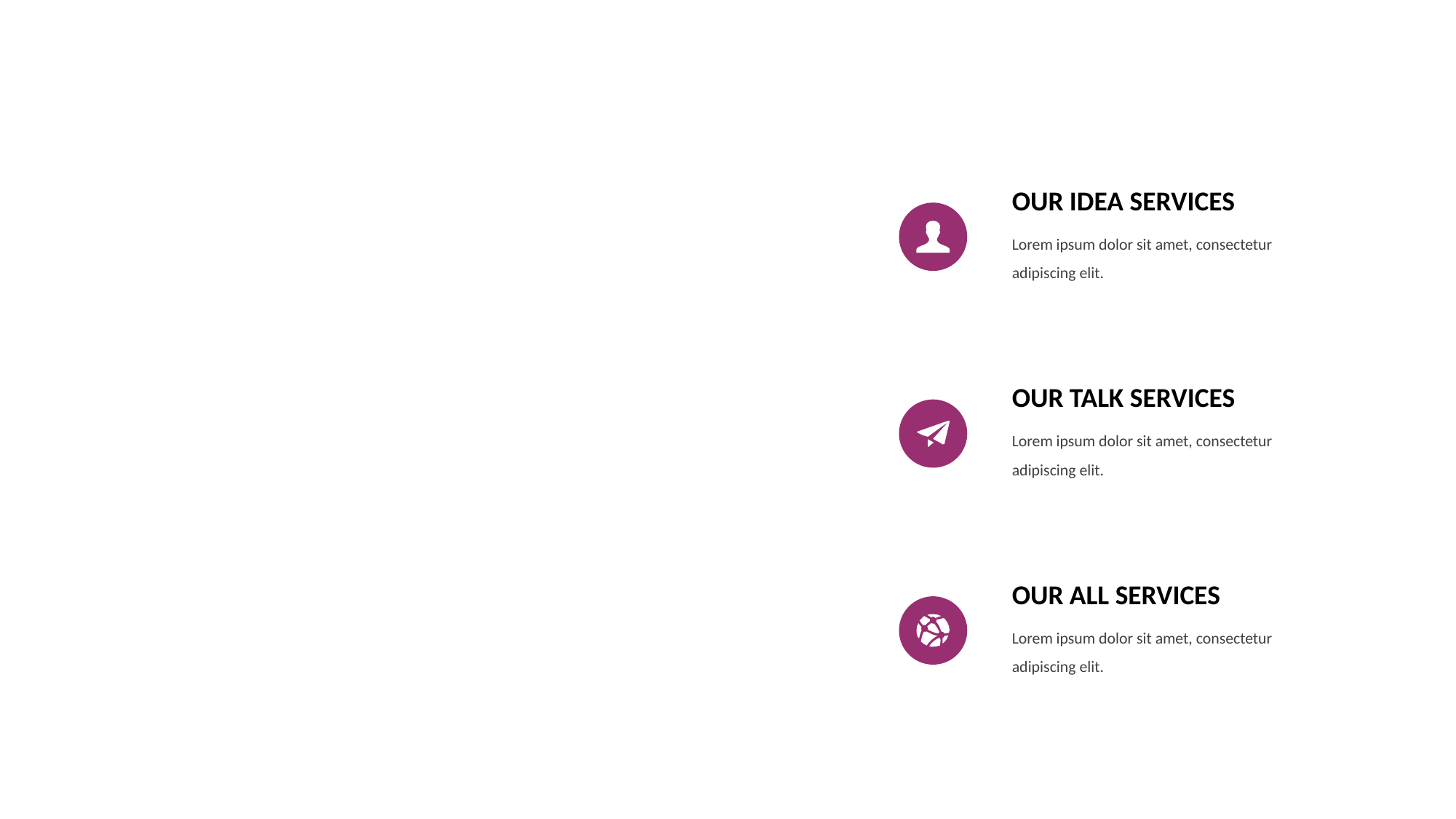

OUR IDEA SERVICES

Lorem ipsum dolor sit amet, consectetur adipiscing elit.

OUR TALK SERVICES

Lorem ipsum dolor sit amet, consectetur adipiscing elit.

OUR ALL SERVICES

Lorem ipsum dolor sit amet, consectetur adipiscing elit.